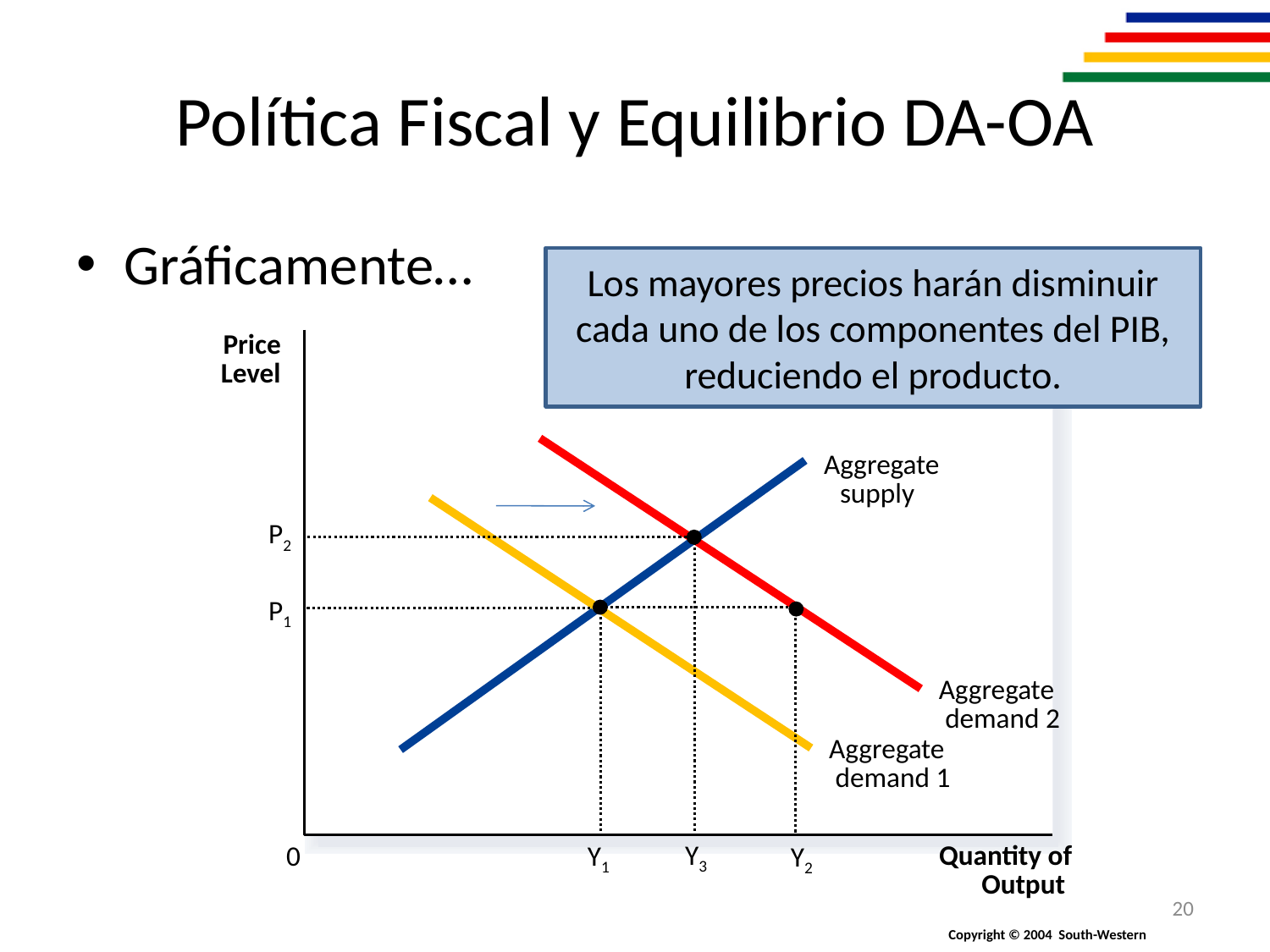

# Política Fiscal y Equilibrio DA-OA
Gráficamente…
Los mayores precios harán disminuir cada uno de los componentes del PIB, reduciendo el producto.
Price

Level

Aggregate
demand 2
Aggregate

supply

Aggregate
demand 1
P2

P1

Y3
Quantity of
0
Y1
Y2
Output
20
Copyright © 2004  South-Western